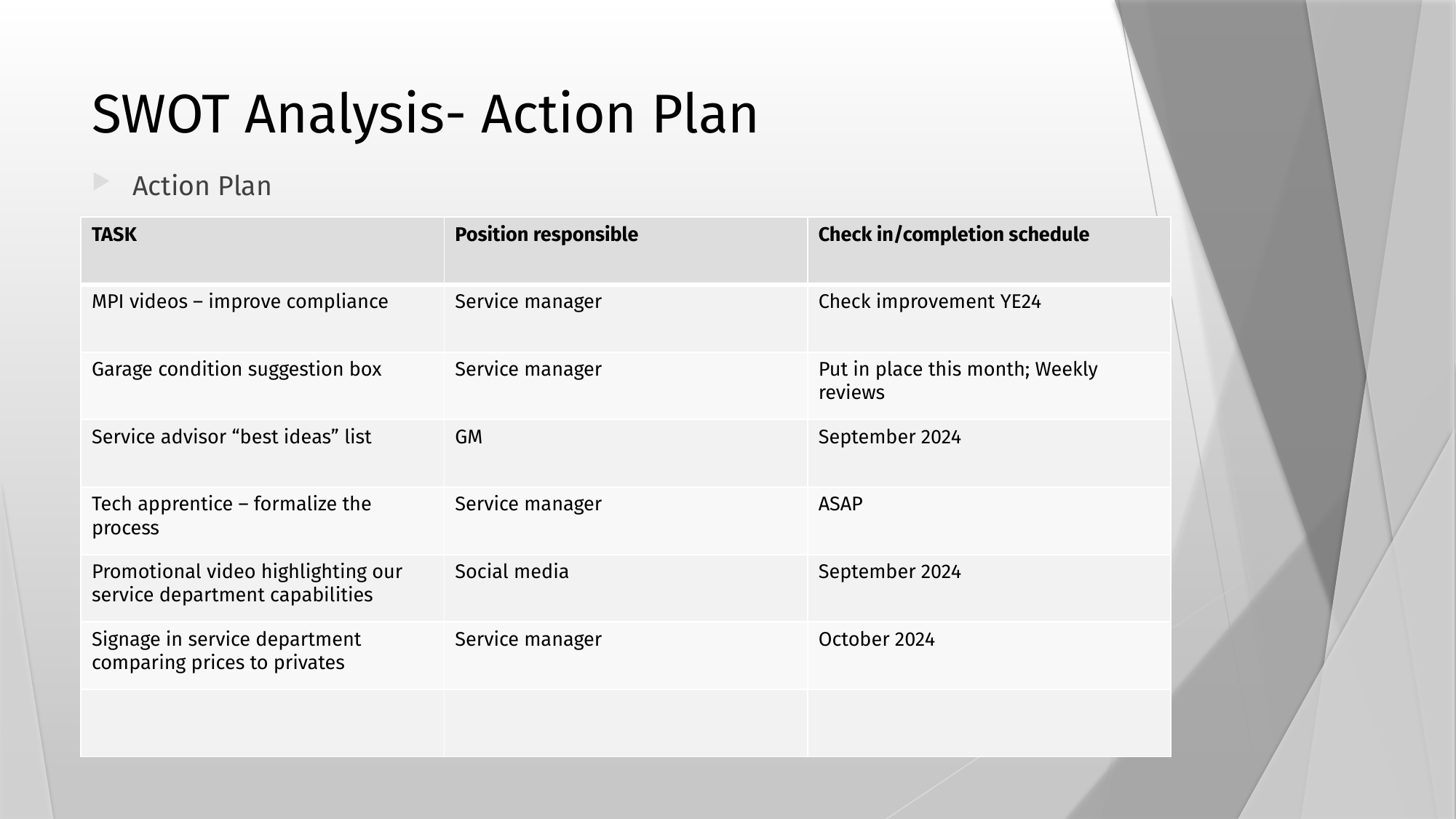

# SWOT Analysis- Action Plan
Action Plan

| TASK | Position responsible | Check in/completion schedule |
| --- | --- | --- |
| MPI videos – improve compliance | Service manager | Check improvement YE24 |
| Garage condition suggestion box | Service manager | Put in place this month; Weekly reviews |
| Service advisor “best ideas” list | GM | September 2024 |
| Tech apprentice – formalize the process | Service manager | ASAP |
| Promotional video highlighting our service department capabilities | Social media | September 2024 |
| Signage in service department comparing prices to privates | Service manager | October 2024 |
|  |  |  |